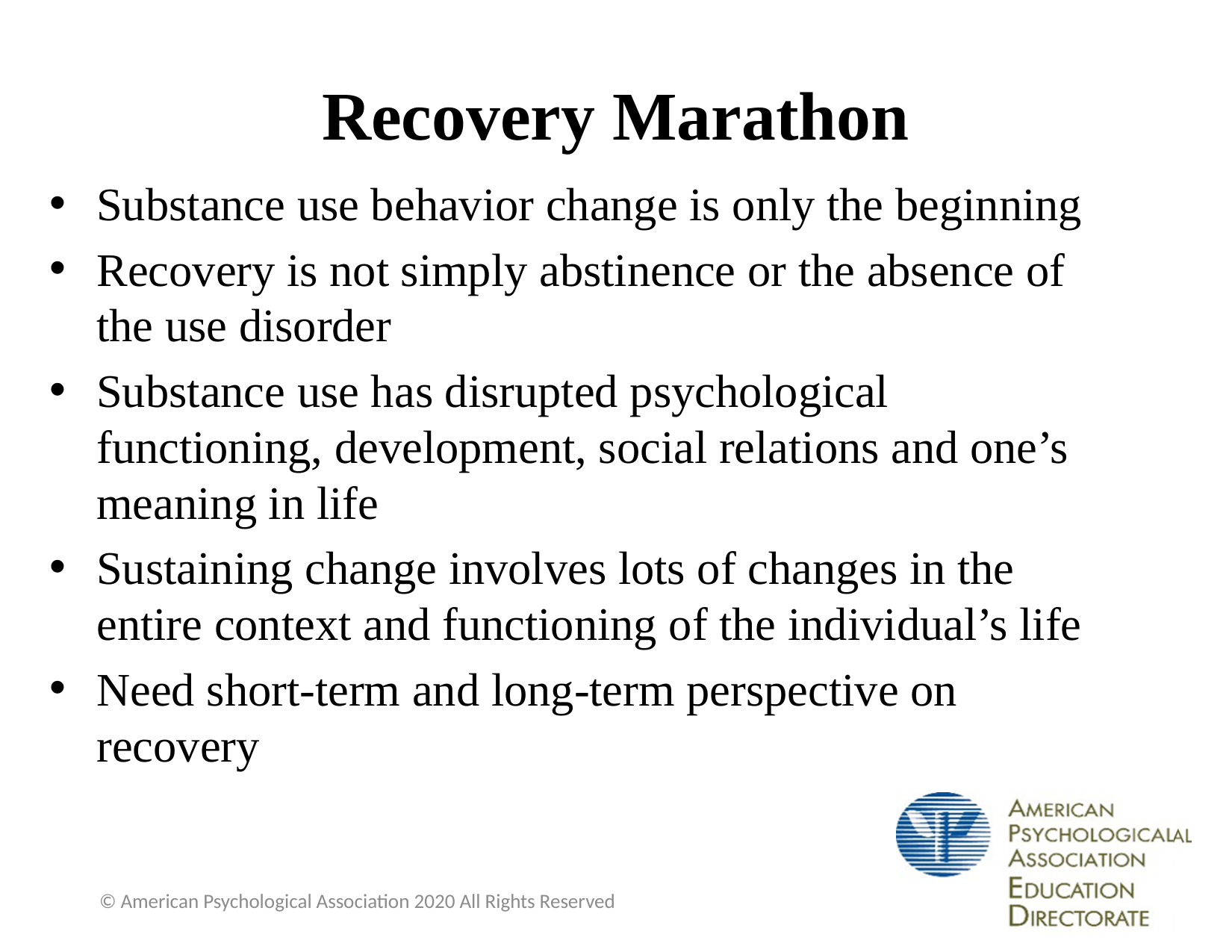

# Recovery Marathon
Substance use behavior change is only the beginning
Recovery is not simply abstinence or the absence of the use disorder
Substance use has disrupted psychological functioning, development, social relations and one’s meaning in life
Sustaining change involves lots of changes in the entire context and functioning of the individual’s life
Need short-term and long-term perspective on recovery

© American Psychological Association 2020 All Rights Reserved